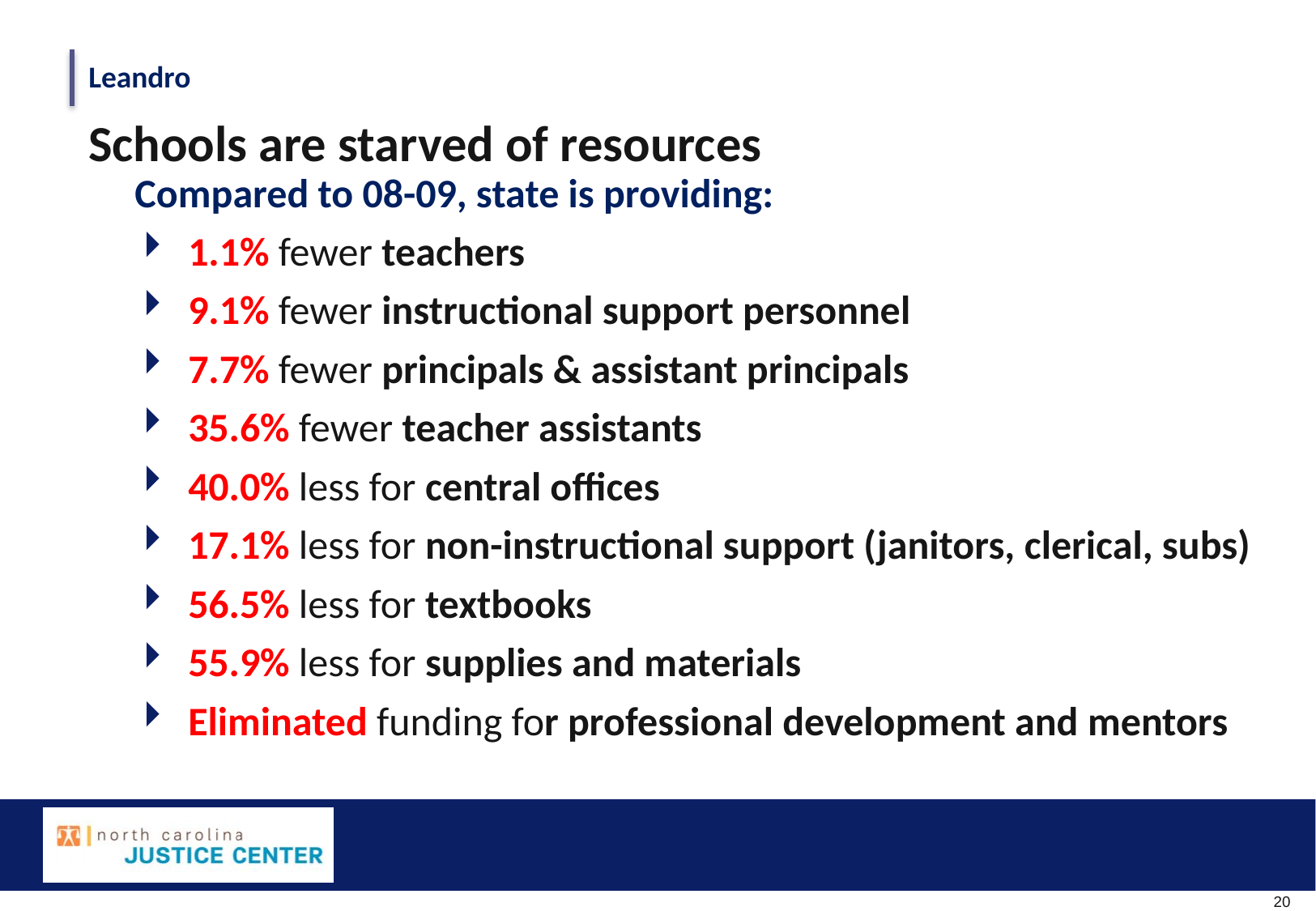

Leandro
Schools are starved of resources

Compared to 08-09, state is providing:

1.1% fewer teachers
9.1% fewer instructional support personnel
7.7% fewer principals & assistant principals
35.6% fewer teacher assistants
40.0% less for central offices
17.1% less for non-instructional support (janitors, clerical, subs)
56.5% less for textbooks
55.9% less for supplies and materials
Eliminated funding for professional development and mentors